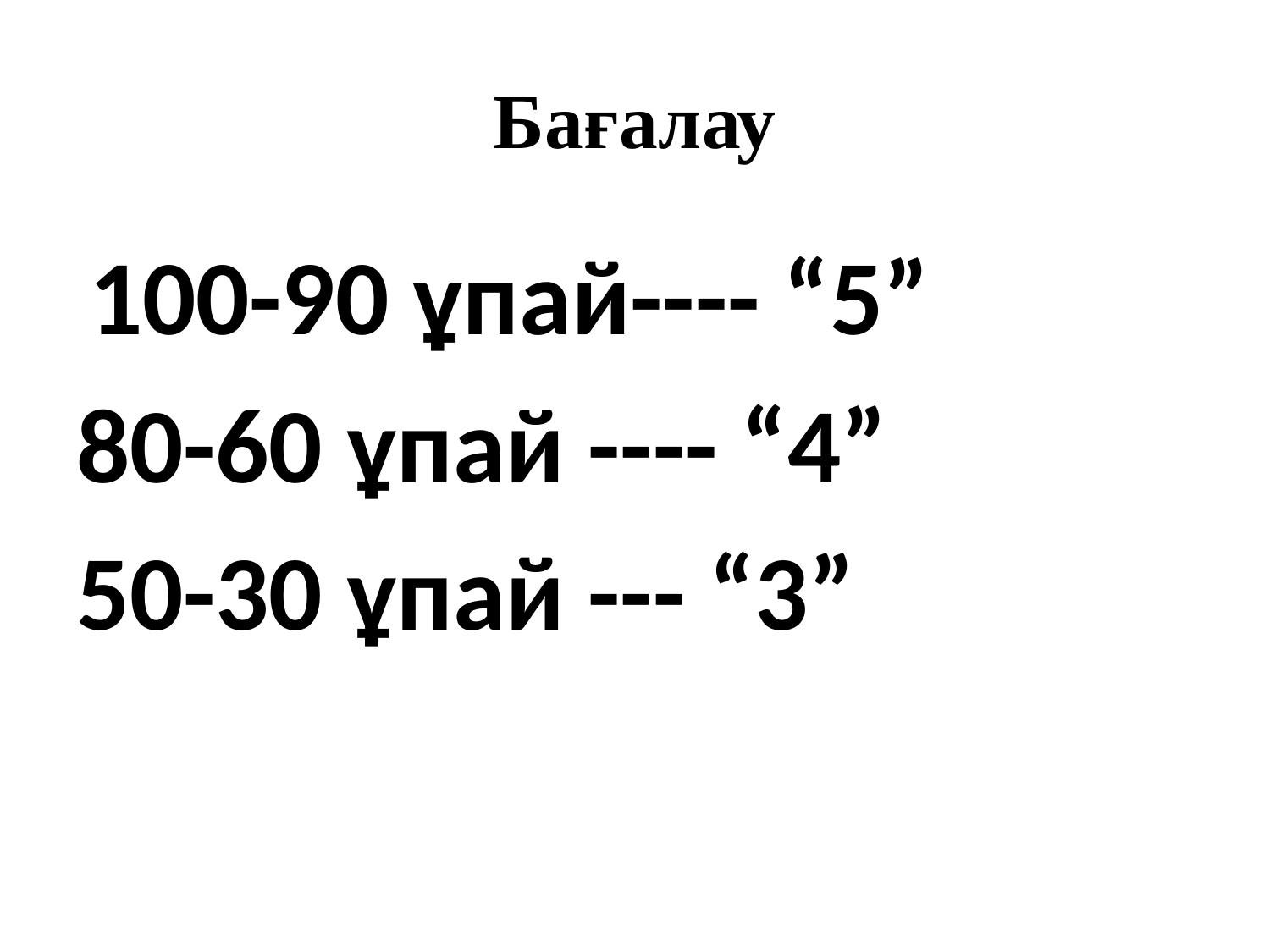

# Бағалау
 100-90 ұпай---- “5”
80-60 ұпай ---- “4”
50-30 ұпай --- “3”